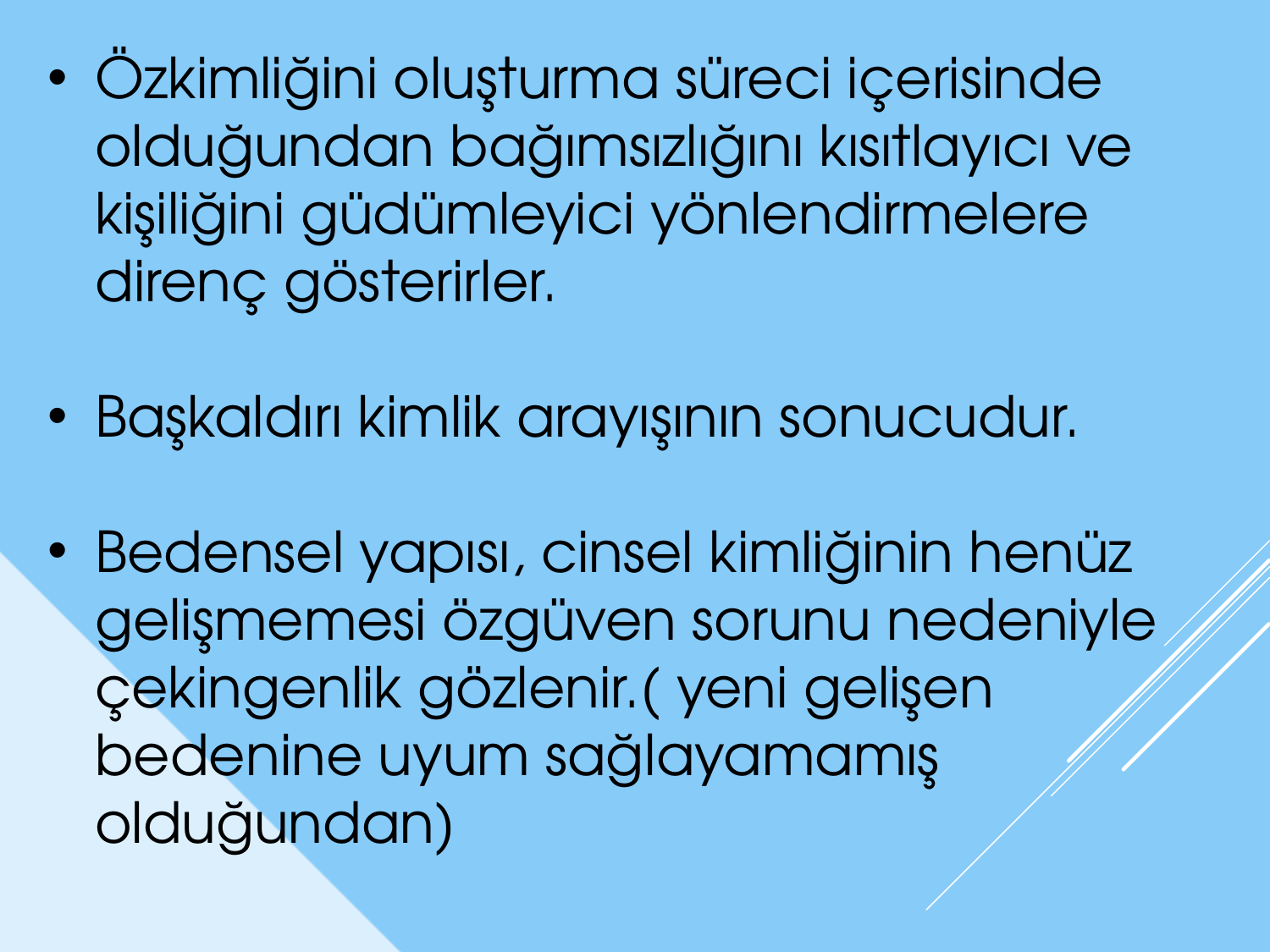

Özkimliğini oluşturma süreci içerisinde olduğundan bağımsızlığını kısıtlayıcı ve kişiliğini güdümleyici yönlendirmelere direnç gösterirler.

Başkaldırı kimlik arayışının sonucudur.

Bedensel yapısı, cinsel kimliğinin henüz gelişmemesi özgüven sorunu nedeniyle çekingenlik gözlenir.( yeni gelişen bedenine uyum sağlayamamış olduğundan)